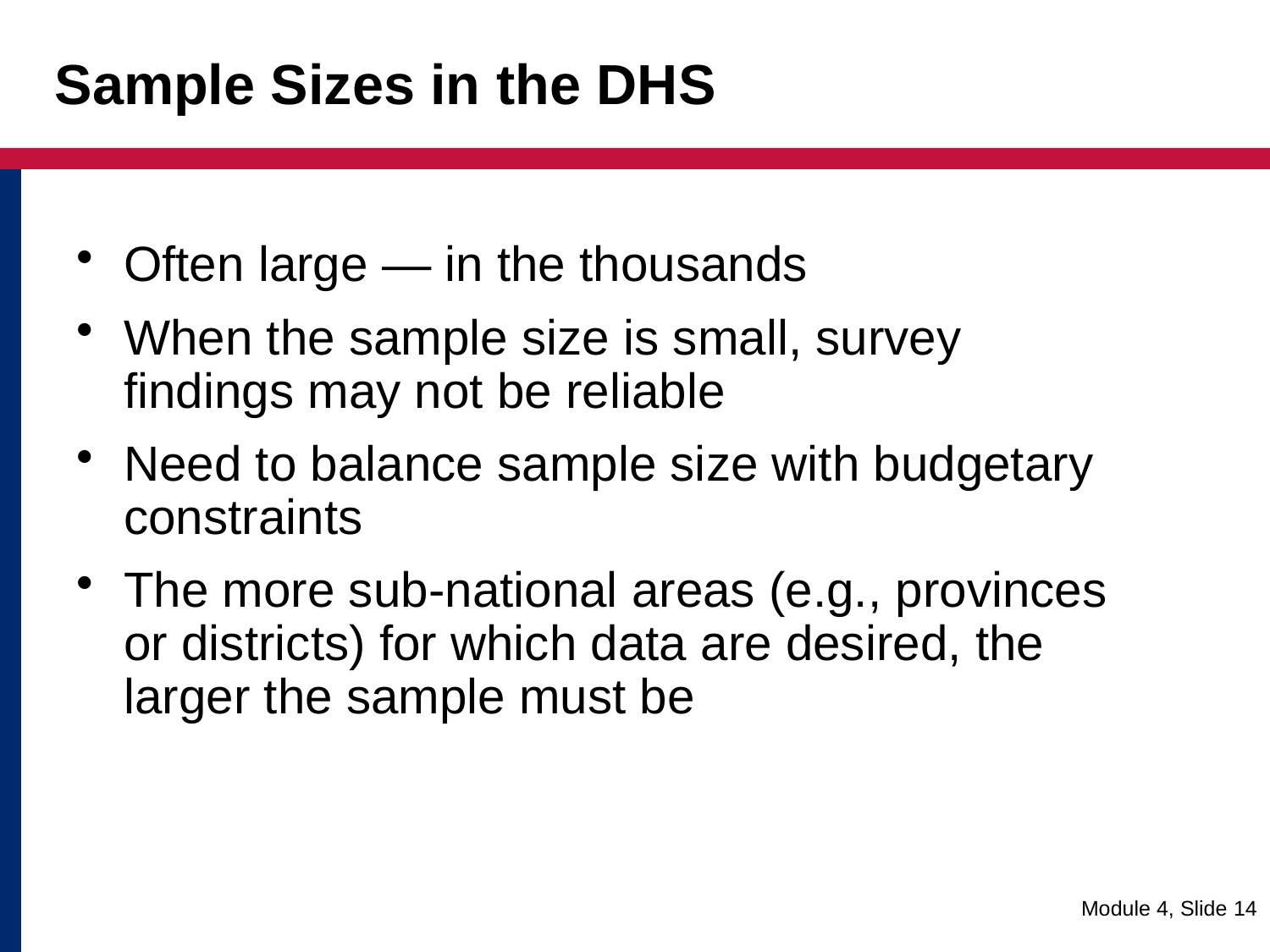

# Sample Sizes in the DHS
Often large — in the thousands
When the sample size is small, survey findings may not be reliable
Need to balance sample size with budgetary constraints
The more sub-national areas (e.g., provinces or districts) for which data are desired, the larger the sample must be
Module 4, Slide 14